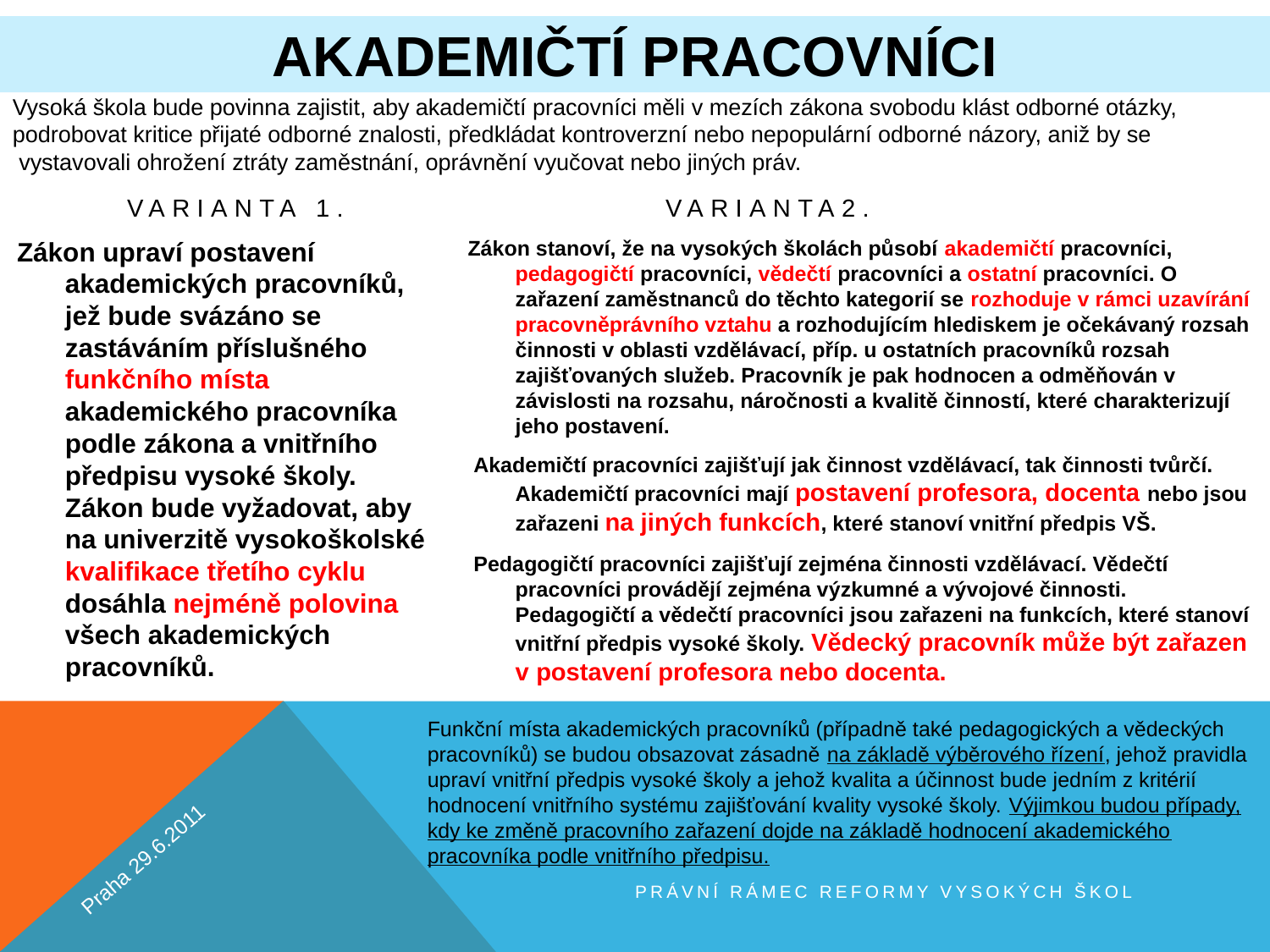

# Akademičtí pracovníci
Vysoká škola bude povinna zajistit, aby akademičtí pracovníci měli v mezích zákona svobodu klást odborné otázky, podrobovat kritice přijaté odborné znalosti, předkládat kontroverzní nebo nepopulární odborné názory, aniž by se  vystavovali ohrožení ztráty zaměstnání, oprávnění vyučovat nebo jiných práv.

Varianta 1.
Varianta2.
Zákon upraví postavení akademických pracovníků, jež bude svázáno se zastáváním příslušného funkčního místa akademického pracovníka podle zákona a vnitřního předpisu vysoké školy. Zákon bude vyžadovat, aby na univerzitě vysokoškolské kvalifikace třetího cyklu dosáhla nejméně polovina všech akademických pracovníků.
Zákon stanoví, že na vysokých školách působí akademičtí pracovníci, pedagogičtí pracovníci, vědečtí pracovníci a ostatní pracovníci. O zařazení zaměstnanců do těchto kategorií se rozhoduje v rámci uzavírání pracovněprávního vztahu a rozhodujícím hlediskem je očekávaný rozsah činnosti v oblasti vzdělávací, příp. u ostatních pracovníků rozsah zajišťovaných služeb. Pracovník je pak hodnocen a odměňován v závislosti na rozsahu, náročnosti a kvalitě činností, které charakterizují jeho postavení.
 Akademičtí pracovníci zajišťují jak činnost vzdělávací, tak činnosti tvůrčí. Akademičtí pracovníci mají postavení profesora, docenta nebo jsou zařazeni na jiných funkcích, které stanoví vnitřní předpis VŠ.
 Pedagogičtí pracovníci zajišťují zejména činnosti vzdělávací. Vědečtí pracovníci provádějí zejména výzkumné a vývojové činnosti. Pedagogičtí a vědečtí pracovníci jsou zařazeni na funkcích, které stanoví vnitřní předpis vysoké školy. Vědecký pracovník může být zařazen v postavení profesora nebo docenta.
Funkční místa akademických pracovníků (případně také pedagogických a vědeckých pracovníků) se budou obsazovat zásadně na základě výběrového řízení, jehož pravidla upraví vnitřní předpis vysoké školy a jehož kvalita a účinnost bude jedním z kritérií hodnocení vnitřního systému zajišťování kvality vysoké školy. Výjimkou budou případy, kdy ke změně pracovního zařazení dojde na základě hodnocení akademického pracovníka podle vnitřního předpisu.
Praha 29.6.2011
Právní rámec reformy vysokých škol